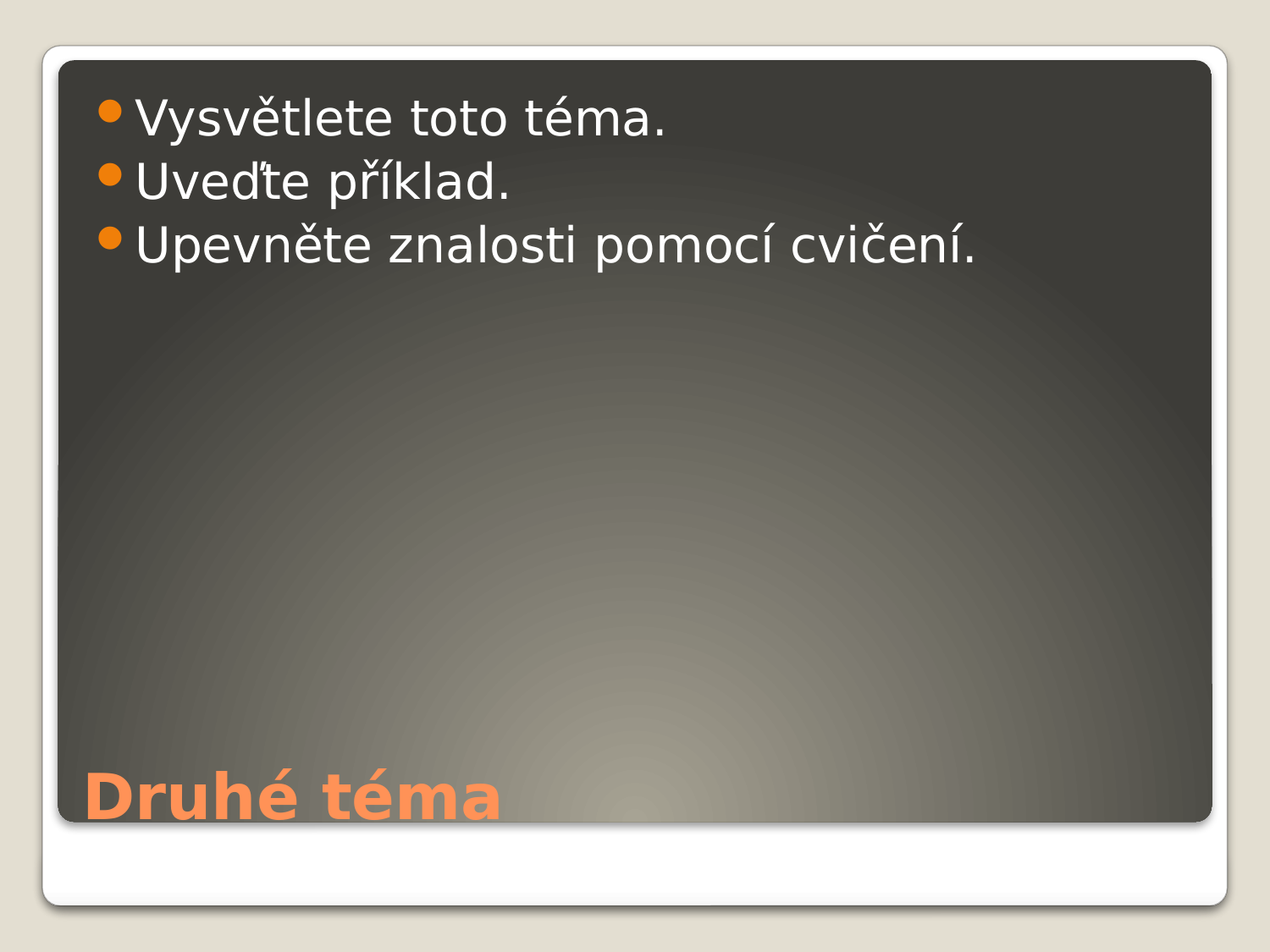

Vysvětlete toto téma.
Uveďte příklad.
Upevněte znalosti pomocí cvičení.
# Druhé téma